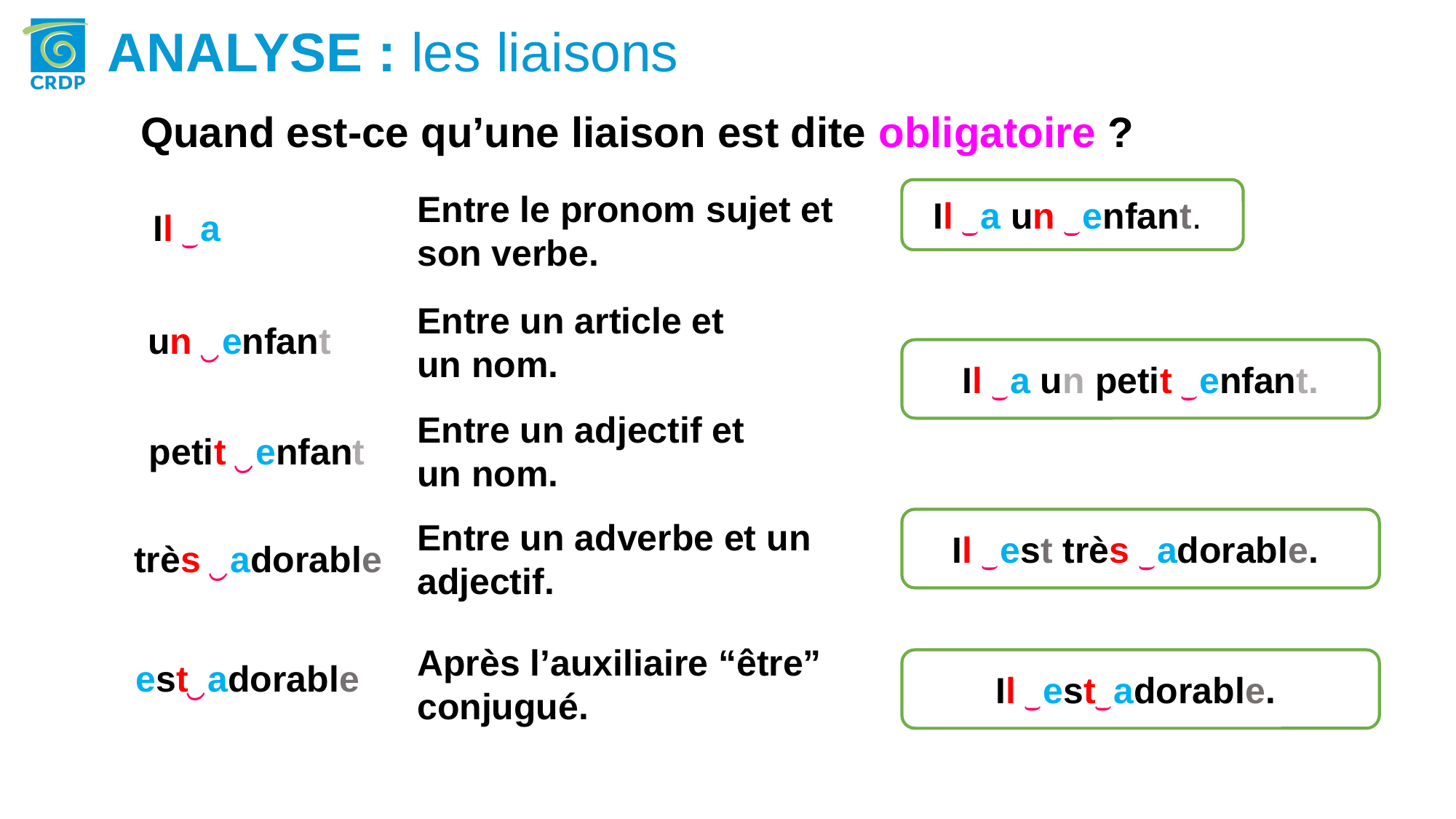

ANALYSE : les liaisons
Quand est-ce qu’une liaison est dite obligatoire ?
Il ‿a un ‿enfant.
Entre le pronom sujet et son verbe.
Il ‿a
Entre un article et un nom.
un ‿enfant
Il ‿a un petit ‿enfant.
Entre un adjectif et un nom.
petit ‿enfant
Entre un adverbe et un adjectif.
Il ‿est très ‿adorable.
très ‿adorable
Après l’auxiliaire “être” conjugué.
Il ‿est‿adorable.
est‿adorable